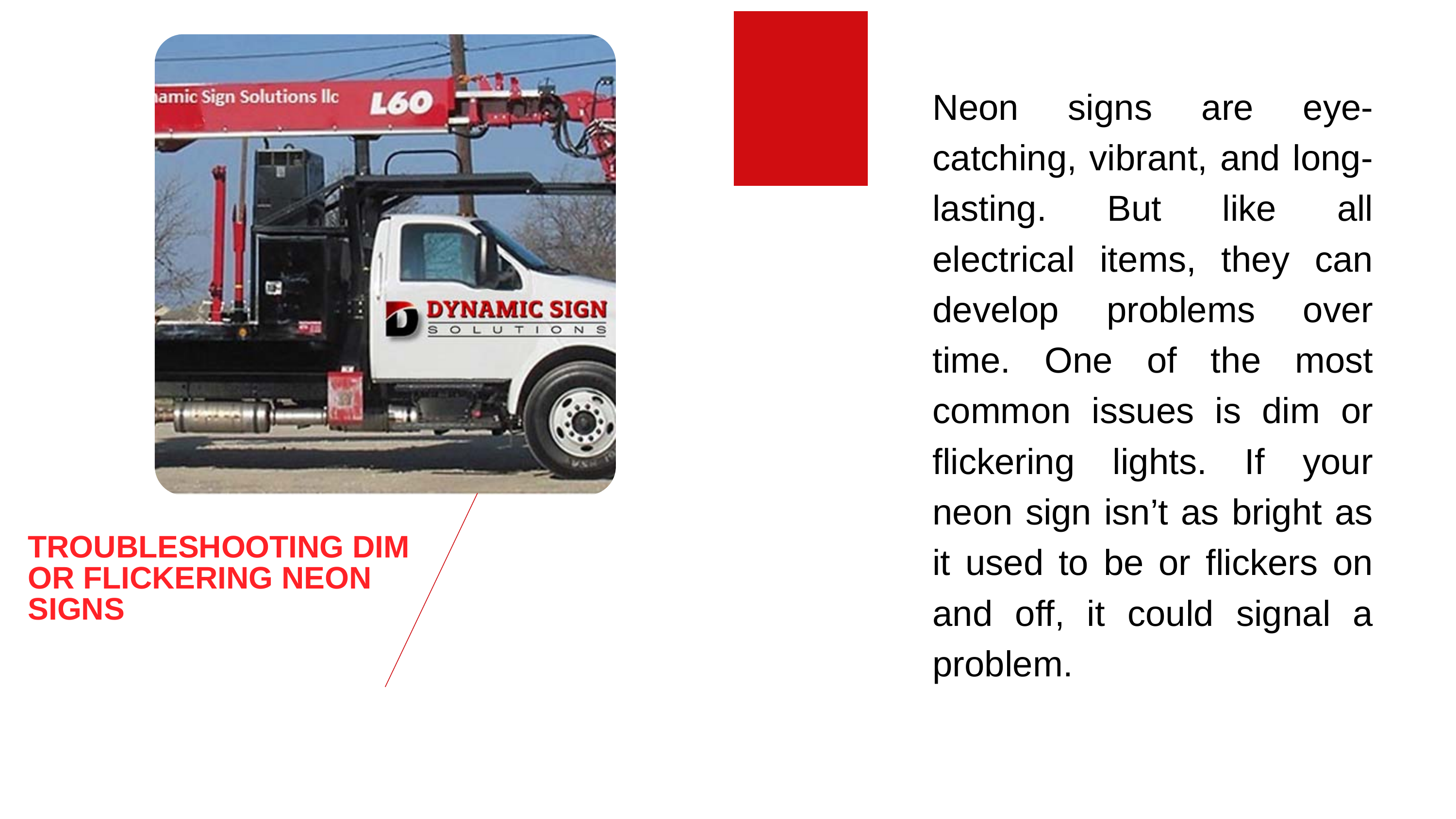

Neon signs are eye-catching, vibrant, and long-lasting. But like all electrical items, they can develop problems over time. One of the most common issues is dim or flickering lights. If your neon sign isn’t as bright as it used to be or flickers on and off, it could signal a problem.

TROUBLESHOOTING DIM OR FLICKERING NEON SIGNS